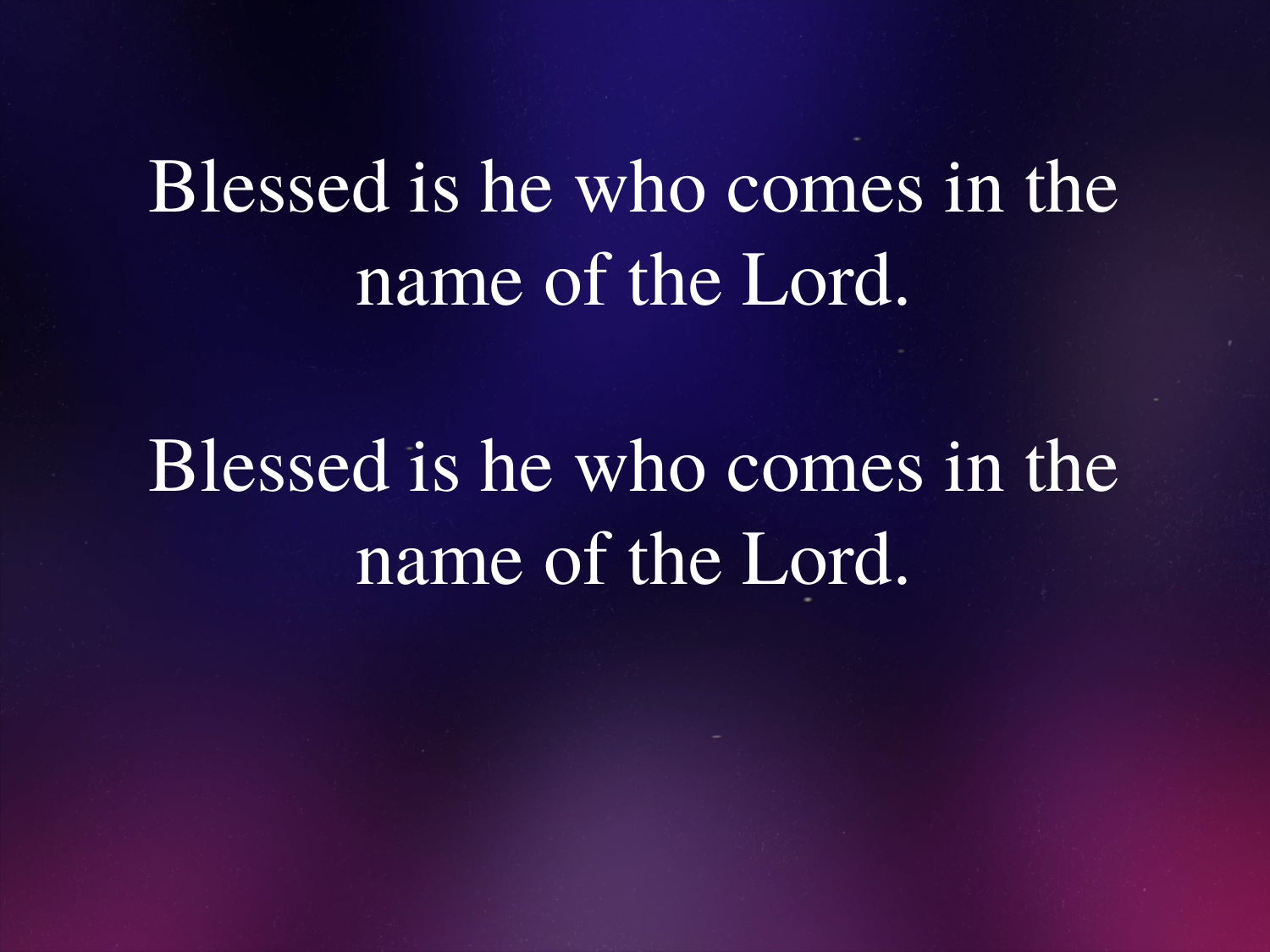

# Blessed is he who comes in the name of the Lord. Blessed is he who comes in the name of the Lord.